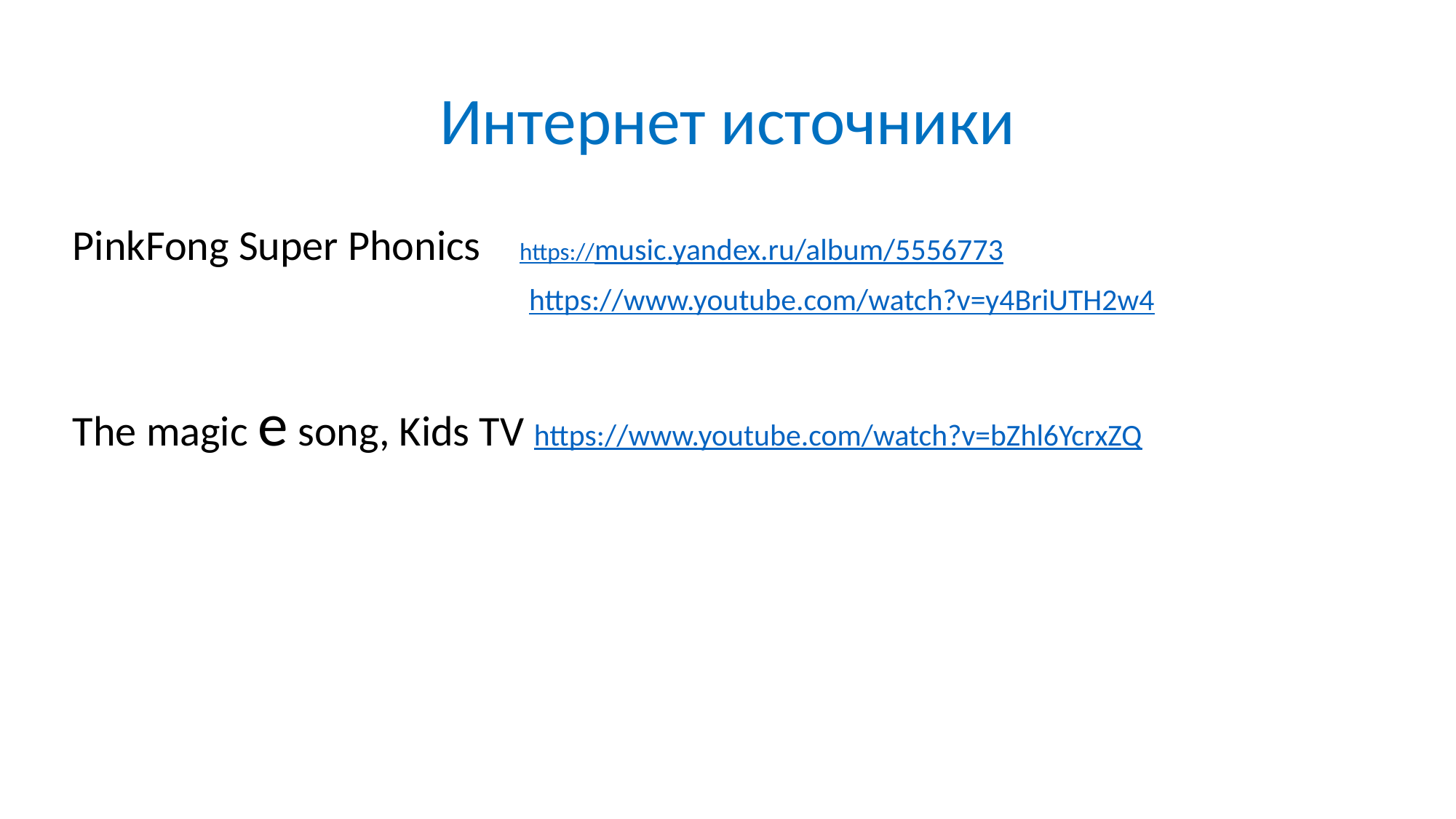

# Интернет источники
PinkFong Super Phonics    https://music.yandex.ru/album/5556773
                                                                  https://www.youtube.com/watch?v=y4BriUTH2w4

The magic e song, Kids TV https://www.youtube.com/watch?v=bZhl6YcrxZQ